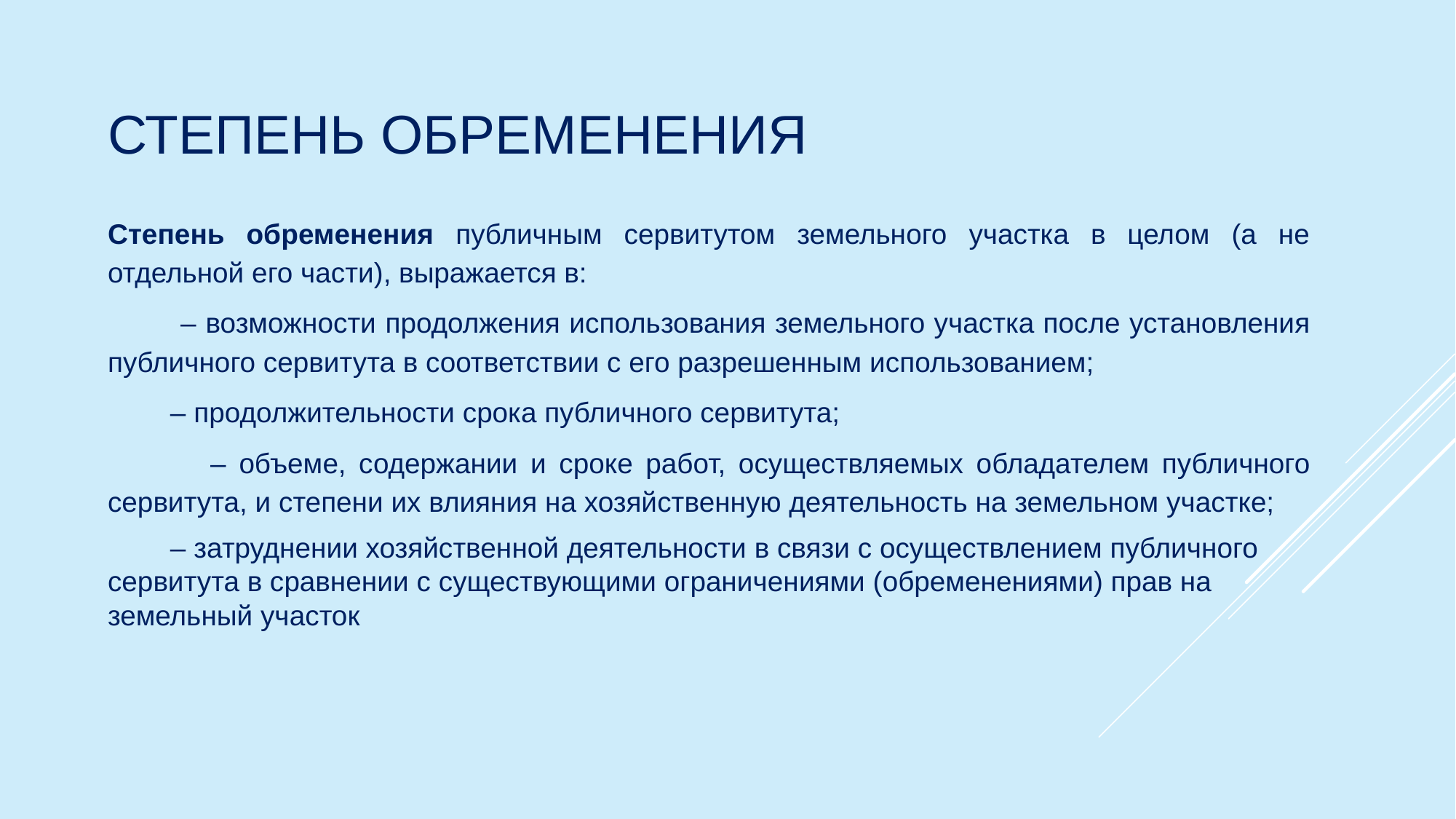

# Степень обременения
Степень обременения публичным сервитутом земельного участка в целом (а не отдельной его части), выражается в:
        – возможности продолжения использования земельного участка после установления публичного сервитута в соответствии с его разрешенным использованием;
        – продолжительности срока публичного сервитута;
        – объеме, содержании и сроке работ, осуществляемых обладателем публичного сервитута, и степени их влияния на хозяйственную деятельность на земельном участке;
        – затруднении хозяйственной деятельности в связи с осуществлением публичного сервитута в сравнении с существующими ограничениями (обременениями) прав на земельный участок